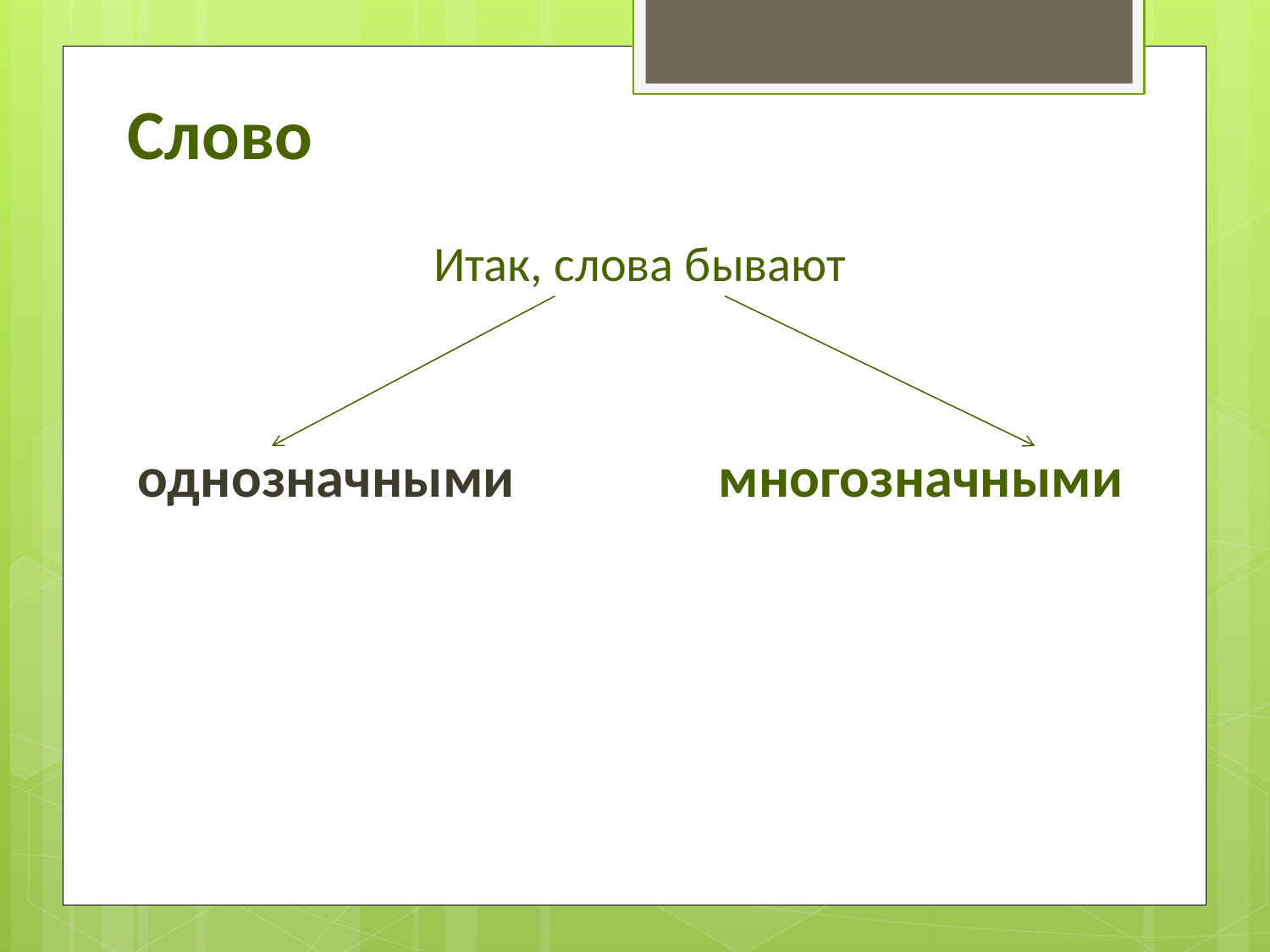

# Слово
Итак, слова бывают

однозначными                  многозначными